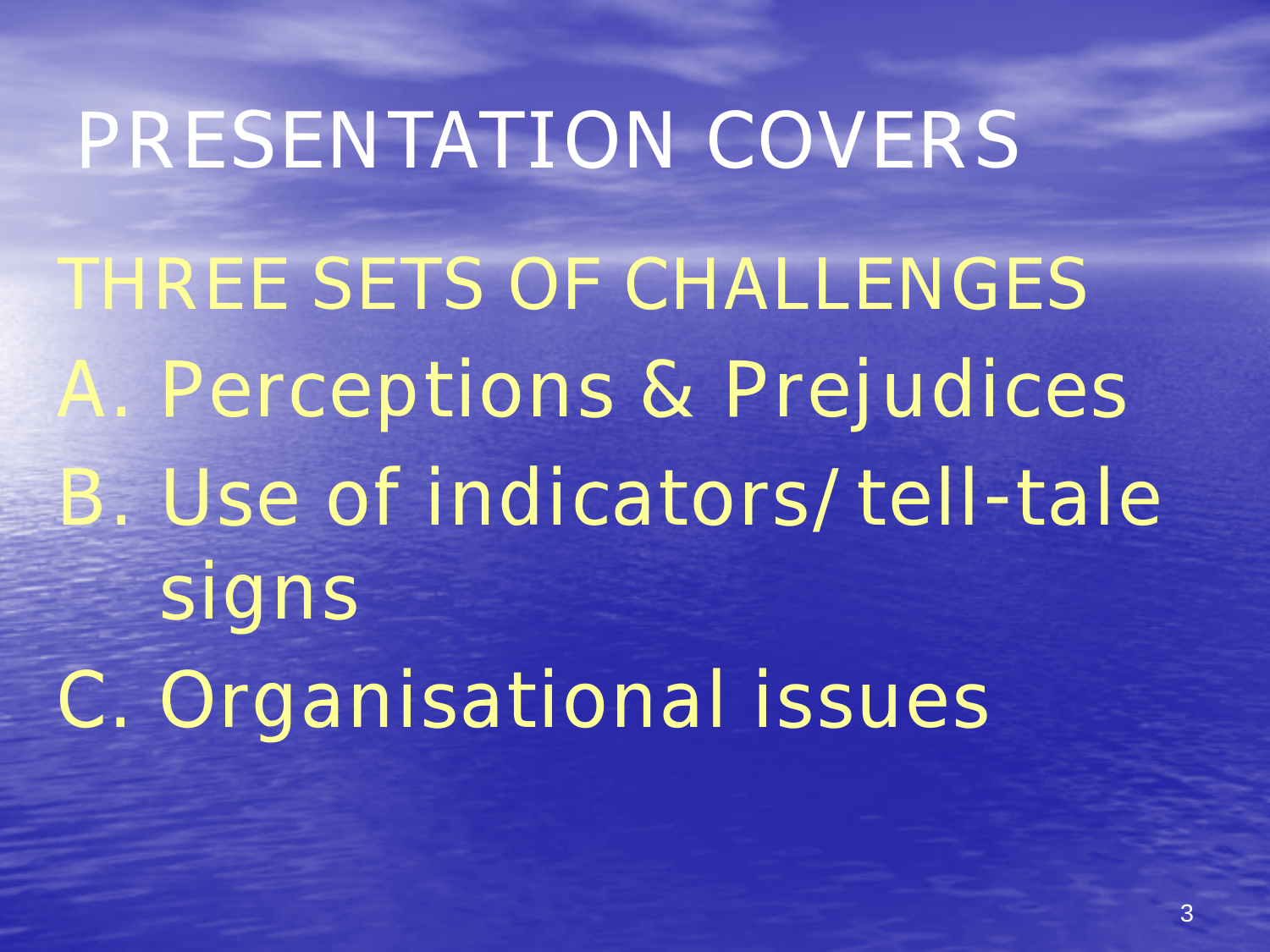

# PRESENTATION COVERS
THREE SETS OF CHALLENGES
Perceptions & Prejudices
Use of indicators/tell-tale signs
Organisational issues

3